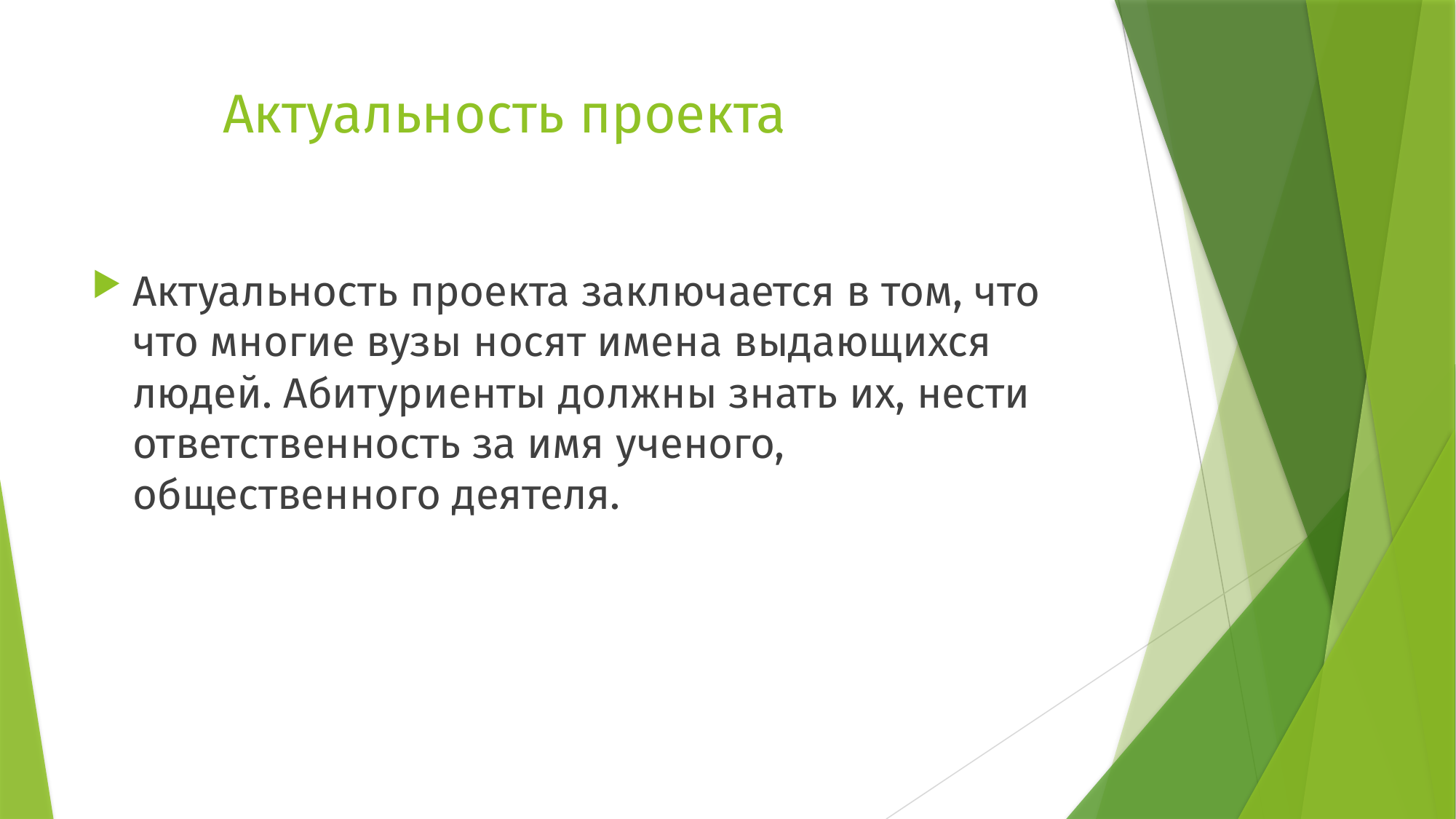

# Актуальность проекта
Актуальность проекта заключается в том, что что многие вузы носят имена выдающихся людей. Абитуриенты должны знать их, нести ответственность за имя ученого, общественного деятеля.